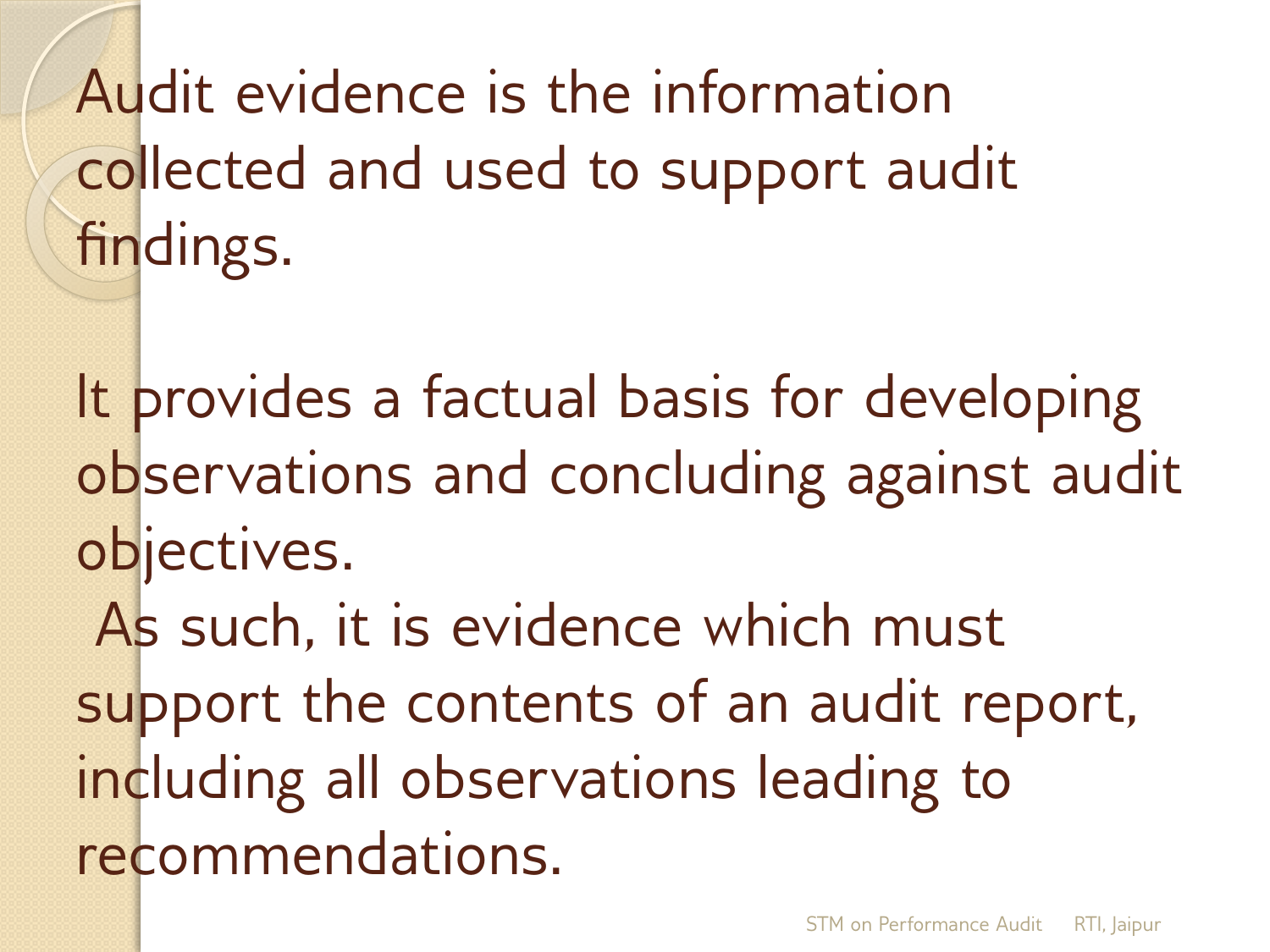

# Audit evidence is the information collected and used to support audit findings. It provides a factual basis for developing observations and concluding against audit objectives. As such, it is evidence which must support the contents of an audit report, including all observations leading to recommendations.
STM on Performance Audit     RTI, Jaipur